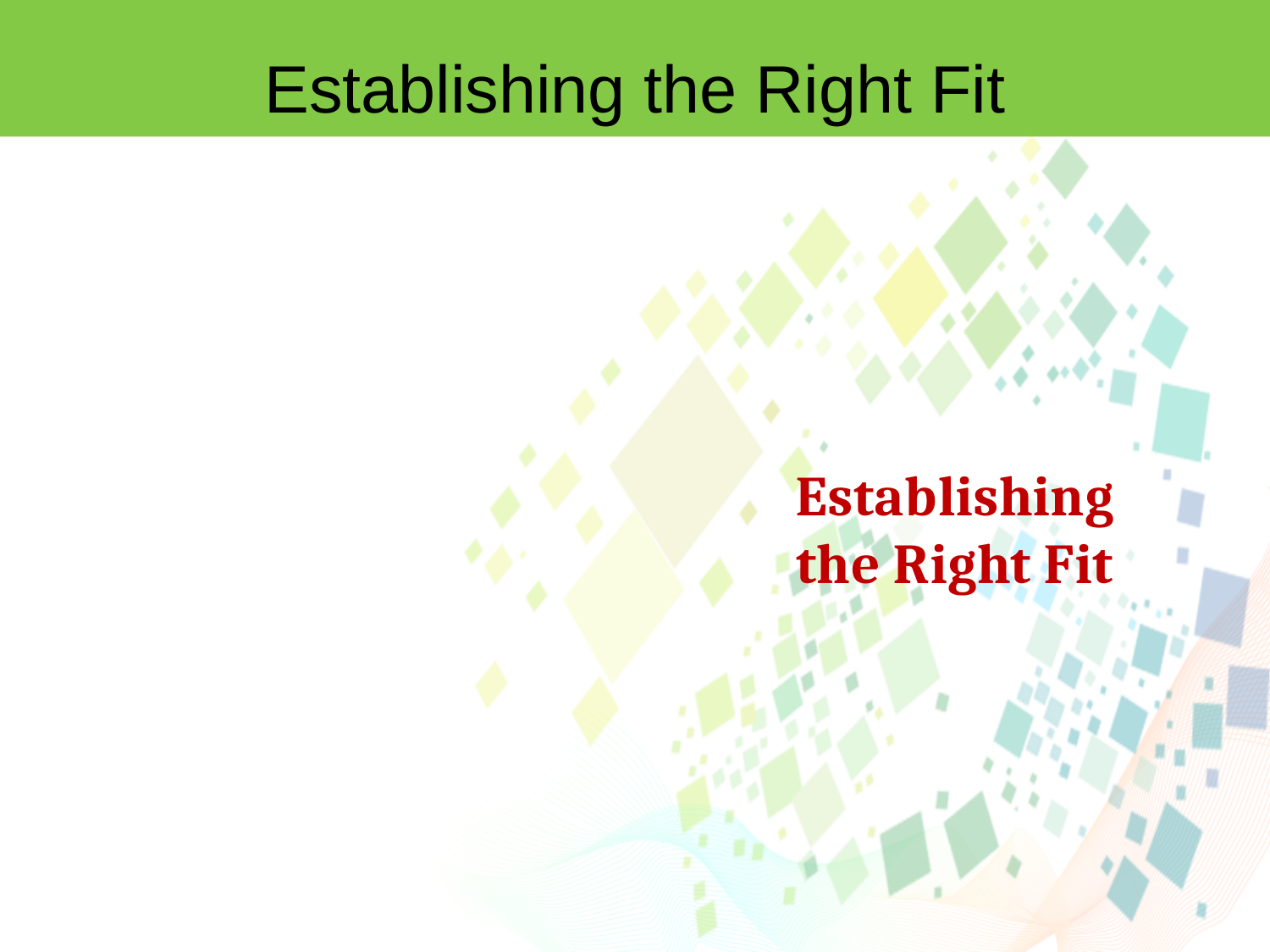

Establishing the Right Fit
Establishing the Right Fit